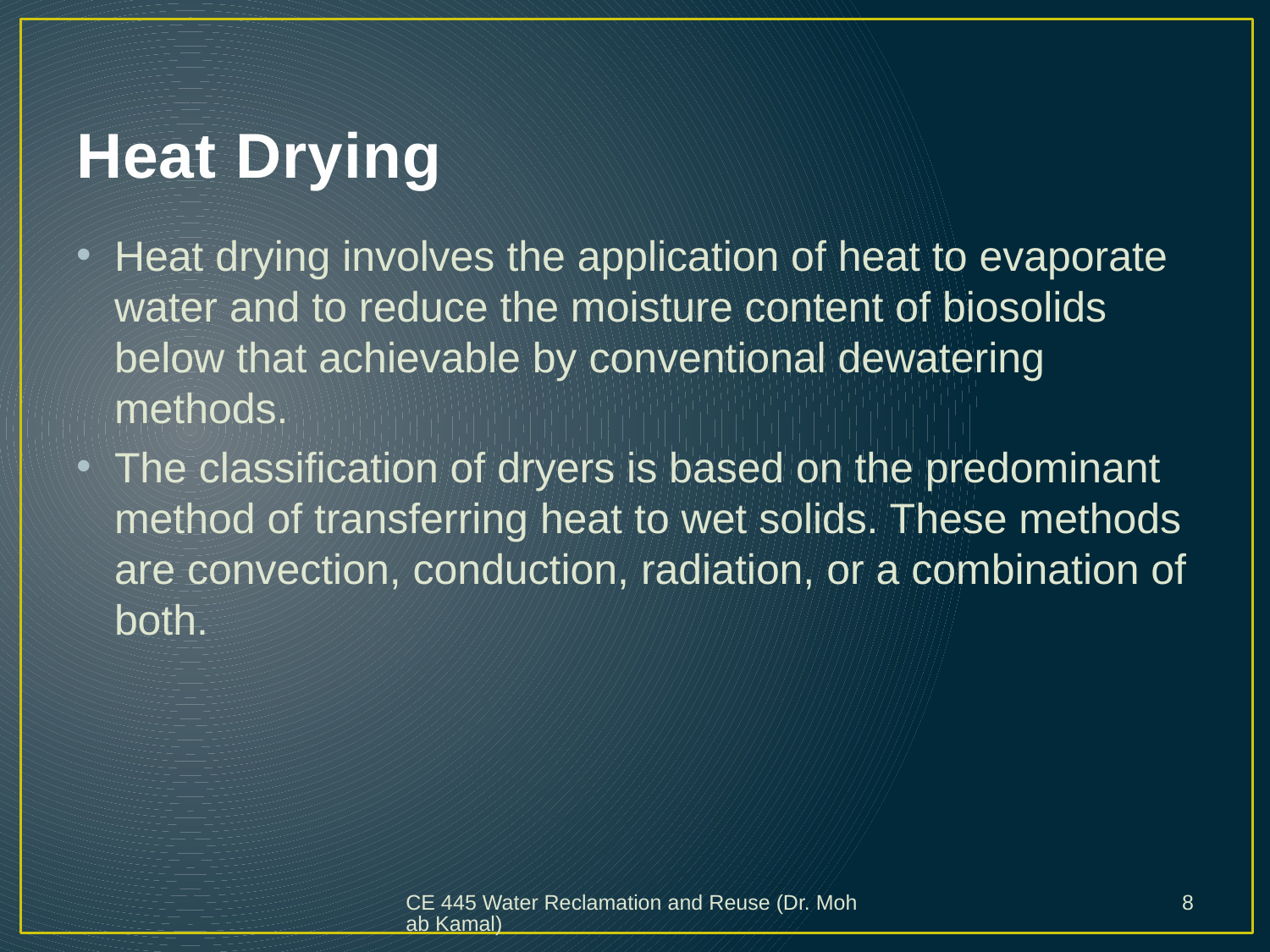

# Heat Drying
Heat drying involves the application of heat to evaporate water and to reduce the moisture content of biosolids below that achievable by conventional dewatering methods.
The classification of dryers is based on the predominant method of transferring heat to wet solids. These methods are convection, conduction, radiation, or a combination of both.
CE 445 Water Reclamation and Reuse (Dr. Mohab Kamal)
8